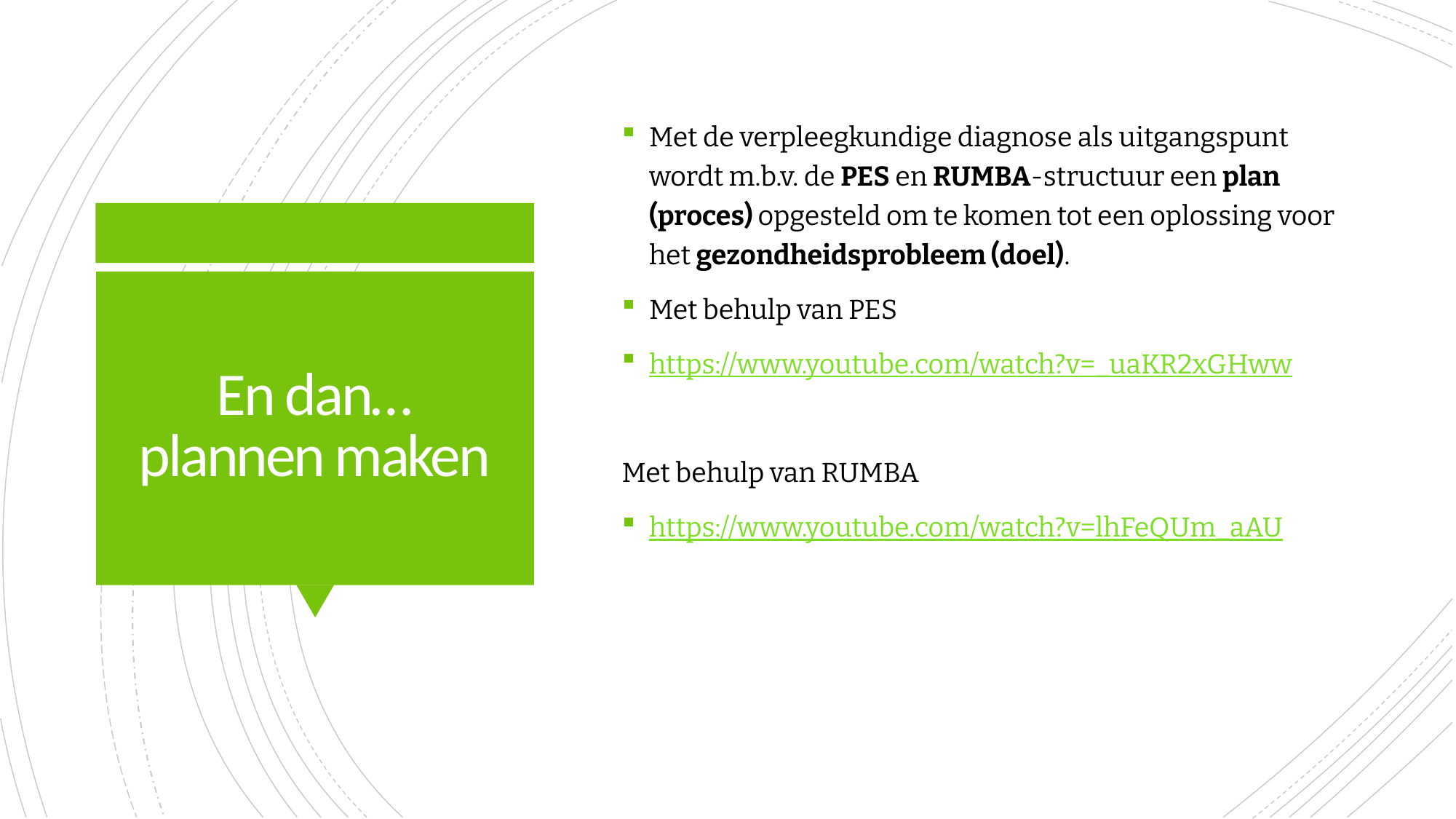

Met de verpleegkundige diagnose als uitgangspunt wordt m.b.v. de PES en RUMBA-structuur een plan (proces) opgesteld om te komen tot een oplossing voor het gezondheidsprobleem (doel).​
Met behulp van PES
https://www.youtube.com/watch?v=_uaKR2xGHww

Met behulp van RUMBA
​https://www.youtube.com/watch?v=lhFeQUm_aAU

# En dan… plannen maken